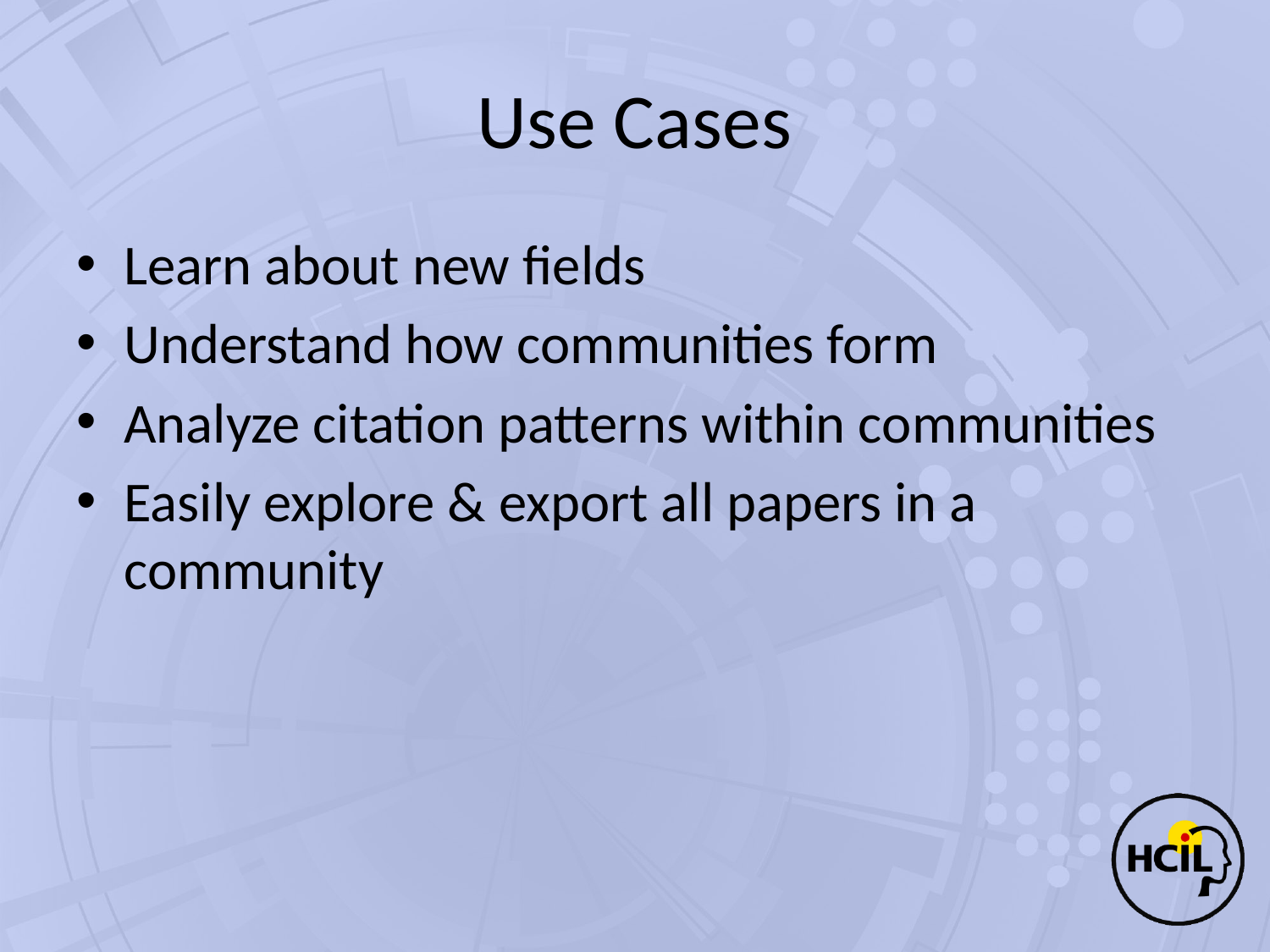

# Use Cases
Learn about new fields
Understand how communities form
Analyze citation patterns within communities
Easily explore & export all papers in a community